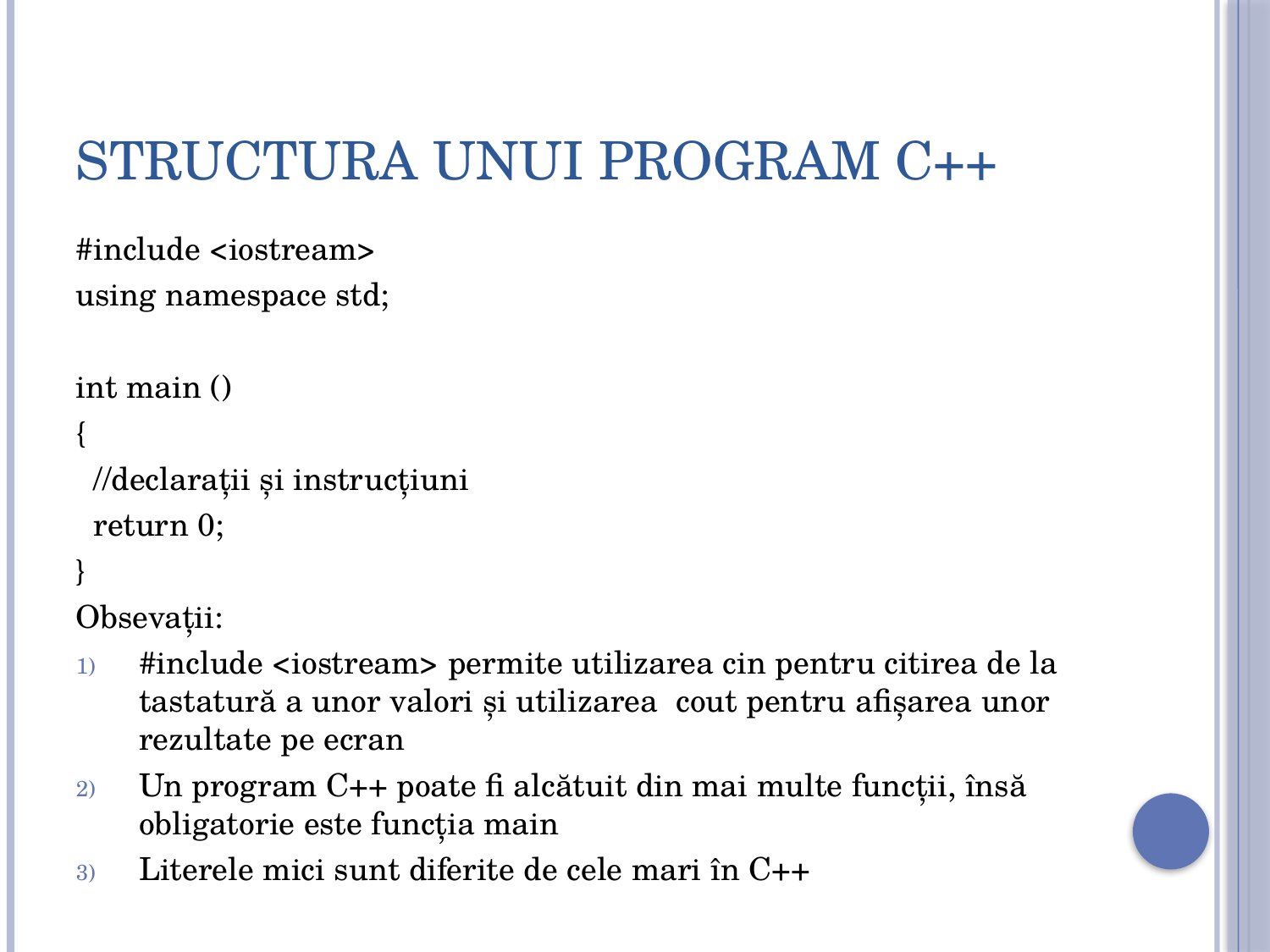

# Structura unui program c++
#include <iostream>
using namespace std;

int main ()
{
  //declarații și instrucțiuni
  return 0;
}
Obsevații:
#include <iostream> permite utilizarea cin pentru citirea de la tastatură a unor valori și utilizarea  cout pentru afișarea unor rezultate pe ecran
Un program C++ poate fi alcătuit din mai multe funcții, însă obligatorie este funcția main
Literele mici sunt diferite de cele mari în C++